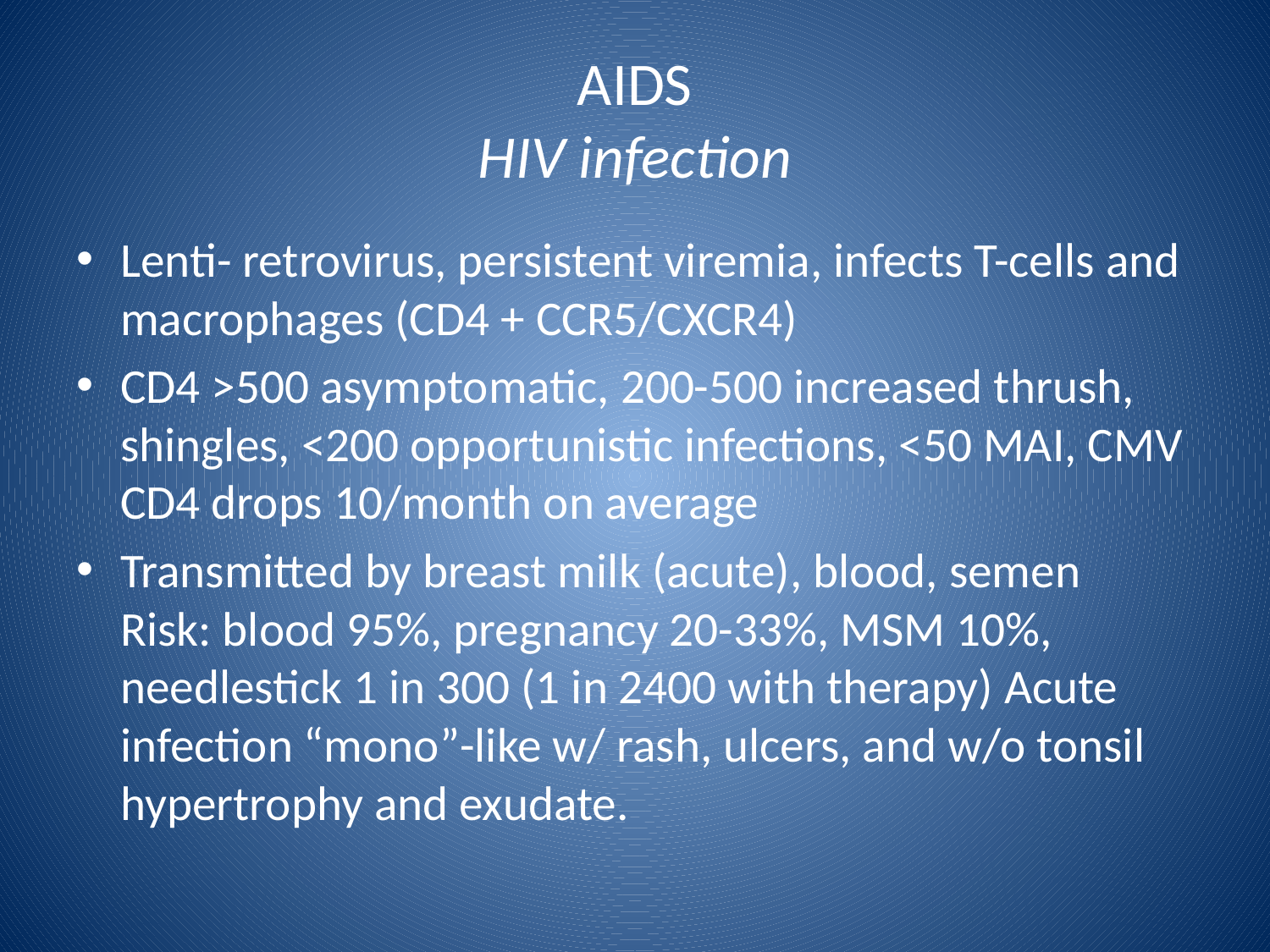

# AIDS HIV infection
Lenti- retrovirus, persistent viremia, infects T-cells and macrophages (CD4 + CCR5/CXCR4)
CD4 >500 asymptomatic, 200-500 increased thrush, shingles, <200 opportunistic infections, <50 MAI, CMV
CD4 drops 10/month on average
Transmitted by breast milk (acute), blood, semen
Risk: blood 95%, pregnancy 20-33%, MSM 10%, needlestick 1 in 300 (1 in 2400 with therapy) Acute infection “mono”-like w/ rash, ulcers, and w/o tonsil hypertrophy and exudate.